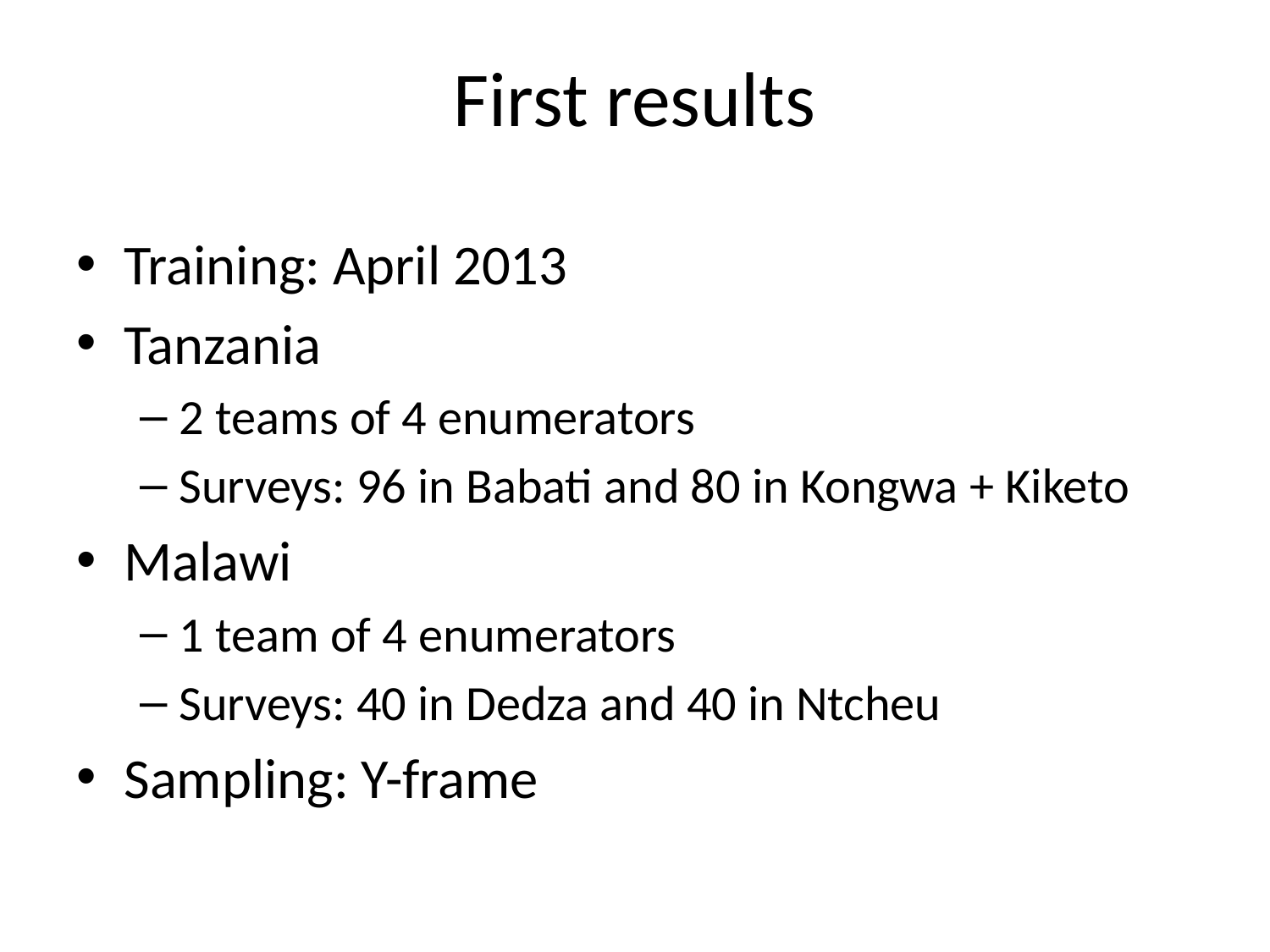

# First results
Training: April 2013
Tanzania
2 teams of 4 enumerators
Surveys: 96 in Babati and 80 in Kongwa + Kiketo
Malawi
1 team of 4 enumerators
Surveys: 40 in Dedza and 40 in Ntcheu
Sampling: Y-frame